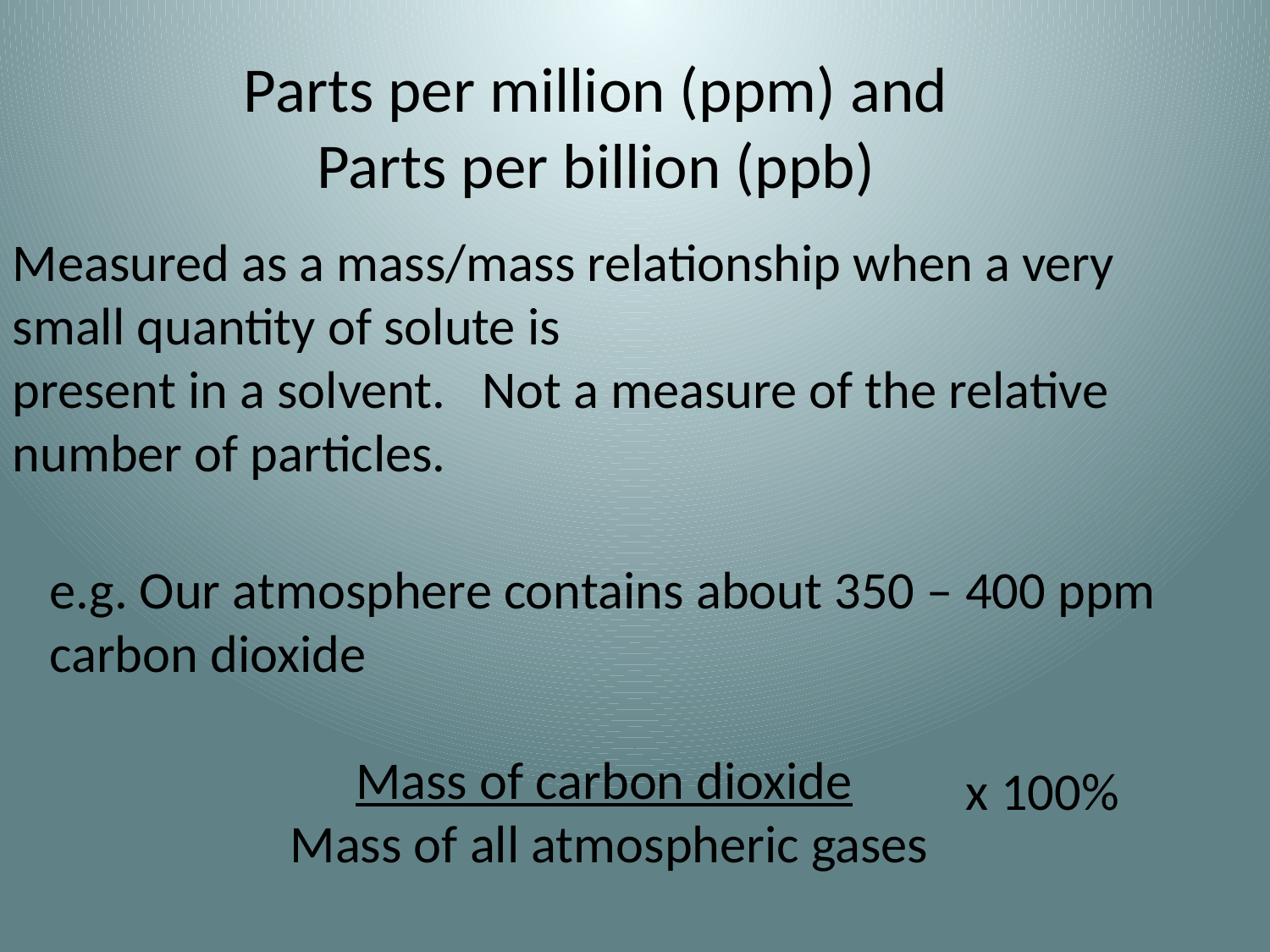

Parts per million (ppm) and
Parts per billion (ppb)
Measured as a mass/mass relationship when a very small quantity of solute is
present in a solvent.   Not a measure of the relative number of particles.

e.g. Our atmosphere contains about 350 – 400 ppm
carbon dioxide

Mass of carbon dioxide
Mass of all atmospheric gases
x 100%